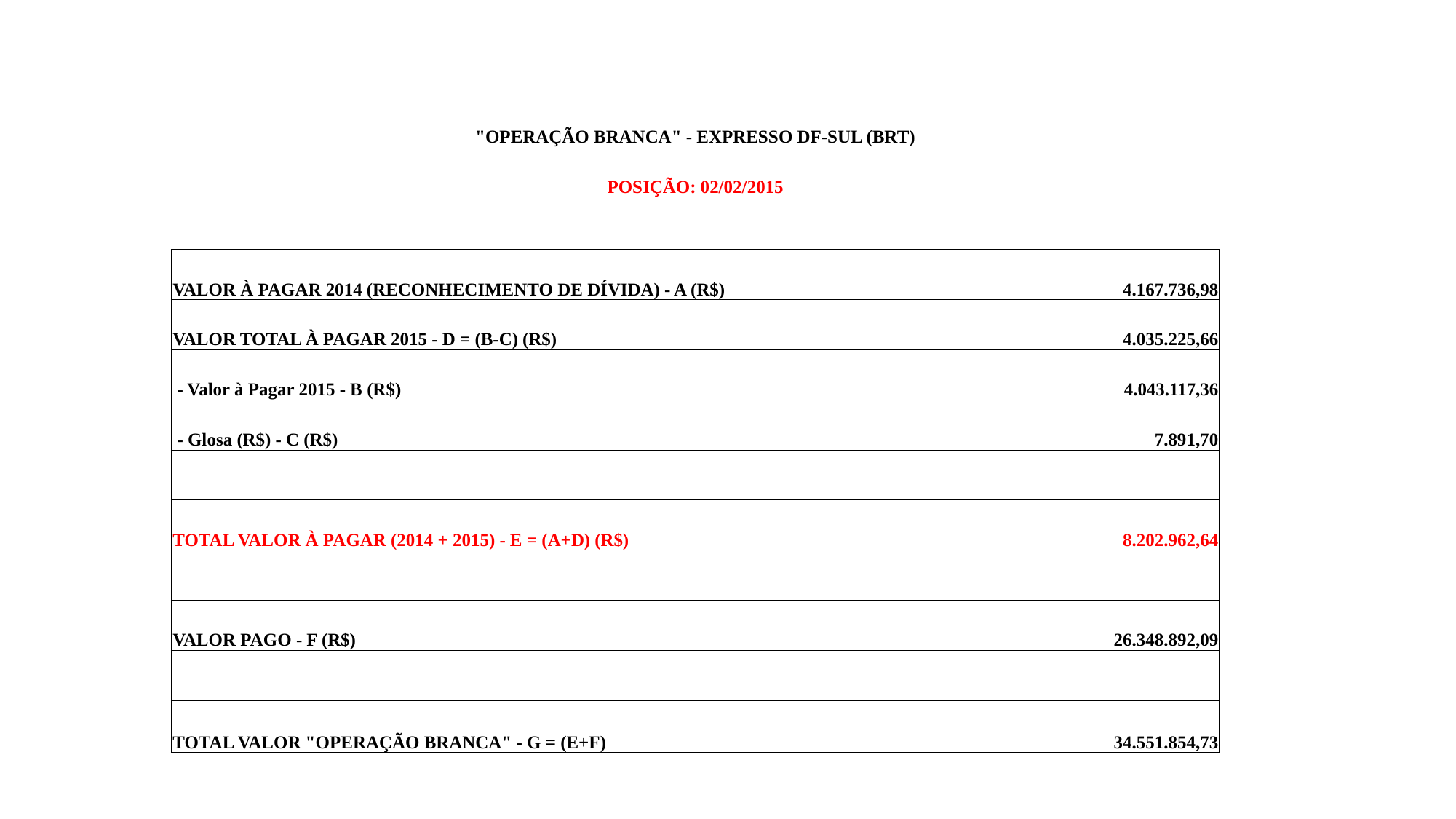

| "OPERAÇÃO BRANCA" - EXPRESSO DF-SUL (BRT) |  |
| --- | --- |
| POSIÇÃO: 02/02/2015 |  |
|  |  |
| VALOR À PAGAR 2014 (RECONHECIMENTO DE DÍVIDA) - A (R$) | 4.167.736,98 |
| VALOR TOTAL À PAGAR 2015 - D = (B-C) (R$) | 4.035.225,66 |
| - Valor à Pagar 2015 - B (R$) | 4.043.117,36 |
| - Glosa (R$) - C (R$) | 7.891,70 |
|  |  |
| TOTAL VALOR À PAGAR (2014 + 2015) - E = (A+D) (R$) | 8.202.962,64 |
|  |  |
| VALOR PAGO - F (R$) | 26.348.892,09 |
|  |  |
| TOTAL VALOR "OPERAÇÃO BRANCA" - G = (E+F) | 34.551.854,73 |